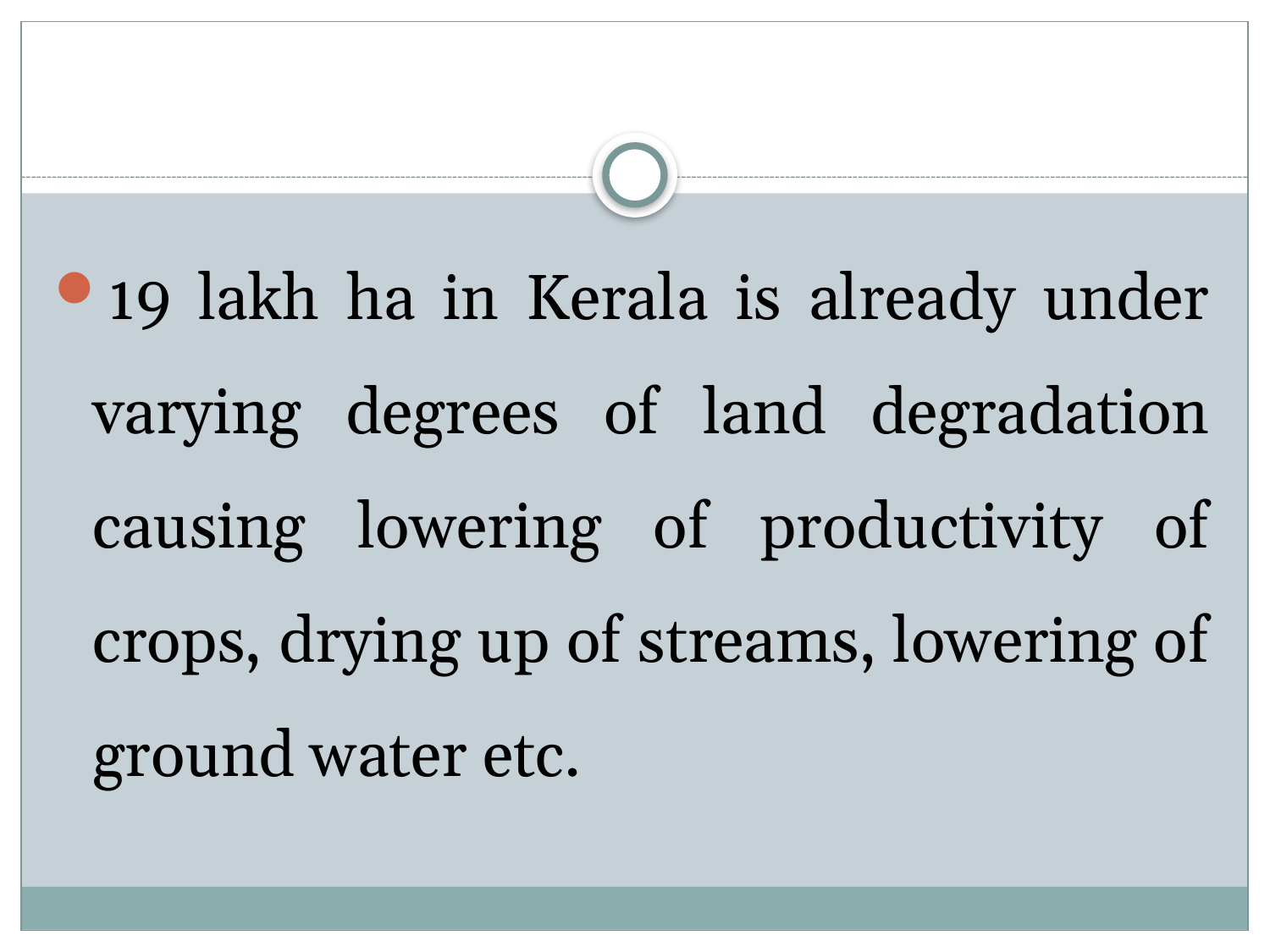

#
19 lakh ha in Kerala is already under varying degrees of land degradation causing lowering of productivity of crops, drying up of streams, lowering of ground water etc.